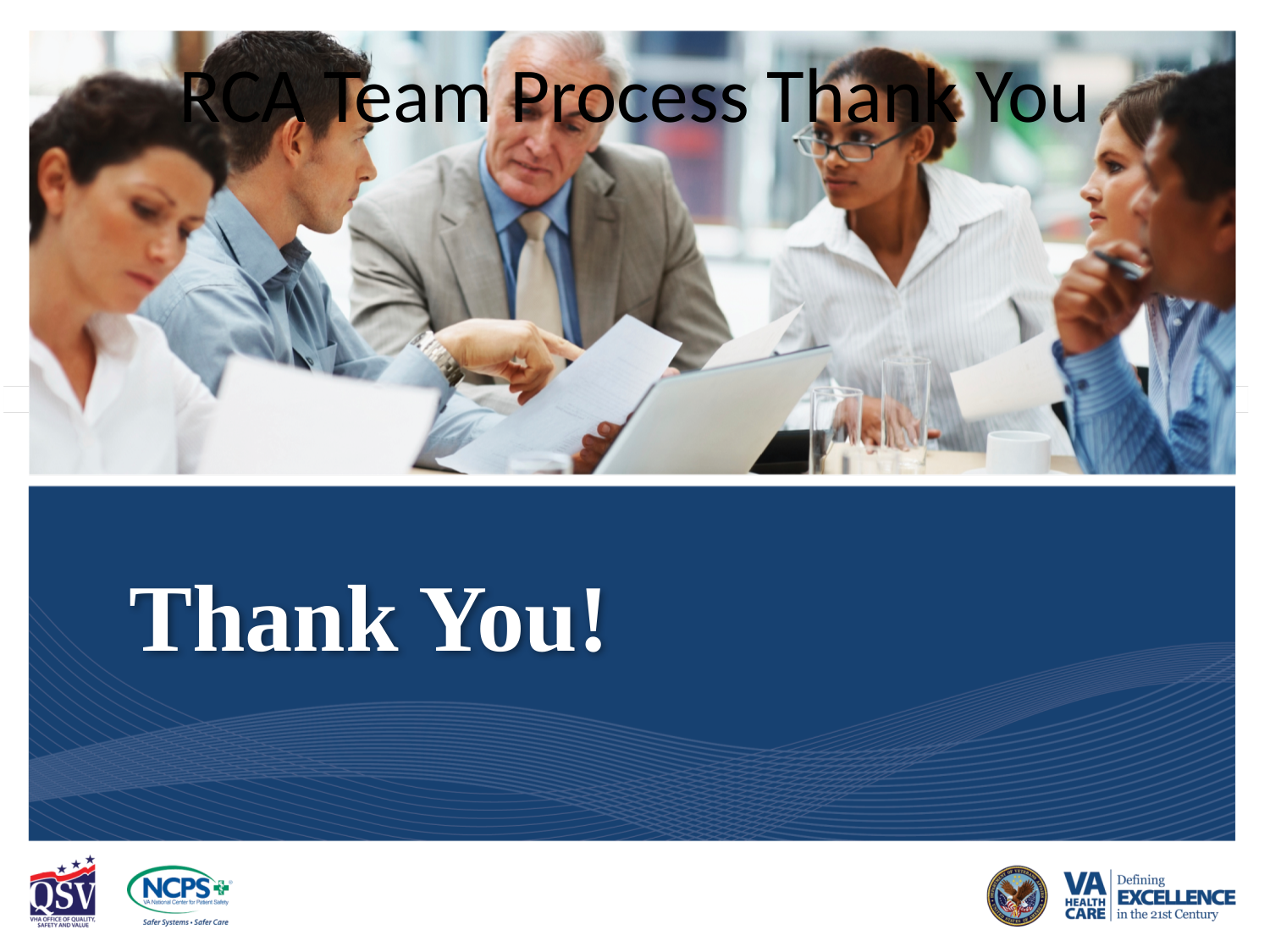

RCA Team Process Thank You
Thank You!